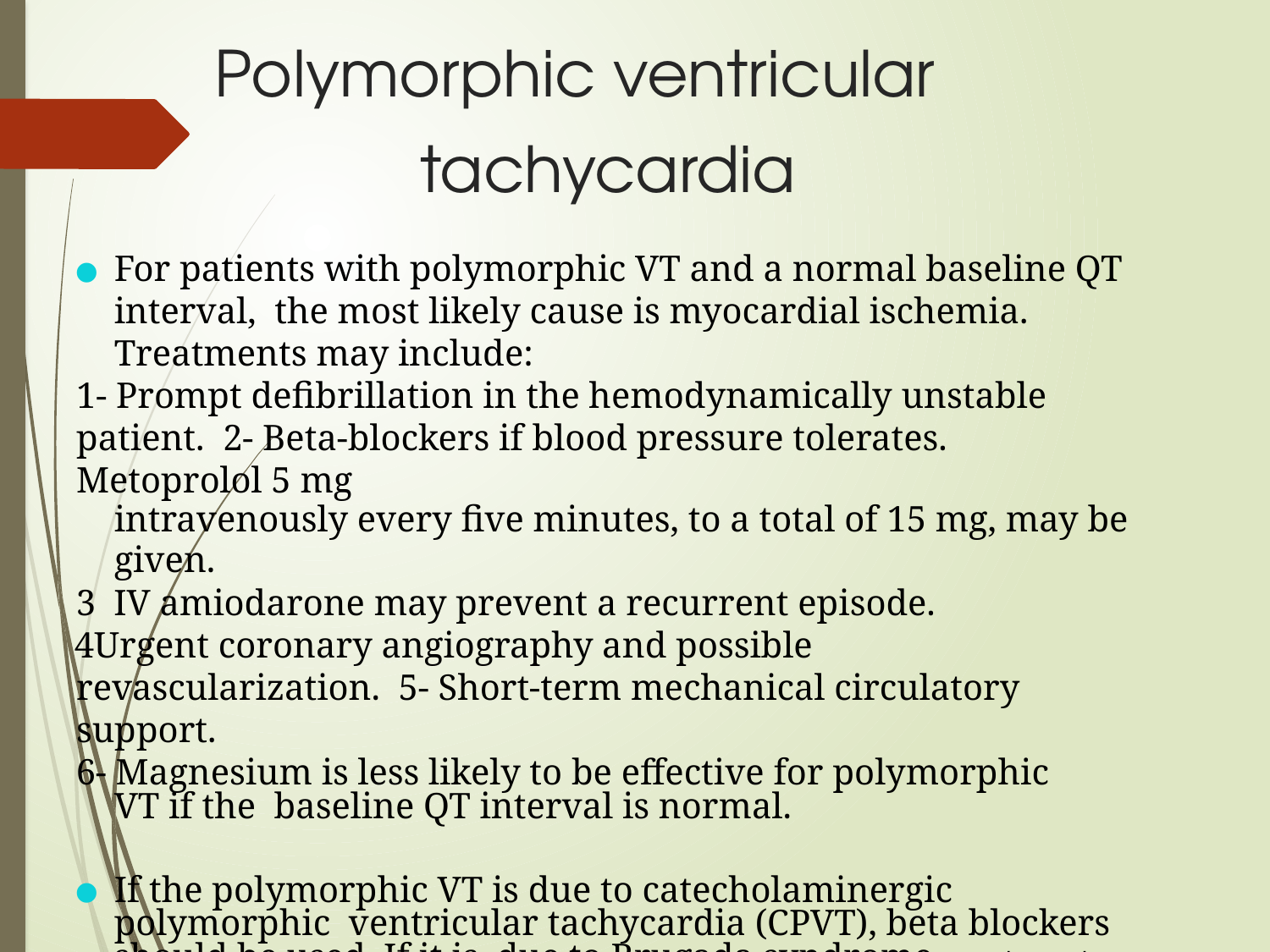

# Polymorphic ventricular  tachycardia
For patients with polymorphic VT and a normal baseline QT interval,  the most likely cause is myocardial ischemia. Treatments may include:
1- Prompt defibrillation in the hemodynamically unstable patient.  2- Beta-blockers if blood pressure tolerates. Metoprolol 5 mg
intravenously every five minutes, to a total of 15 mg, may be given.
IV amiodarone may prevent a recurrent episode.
Urgent coronary angiography and possible revascularization.  5- Short-term mechanical circulatory support.
6- Magnesium is less likely to be effective for polymorphic VT if the  baseline QT interval is normal.

If the polymorphic VT is due to catecholaminergic polymorphic  ventricular tachycardia (CPVT), beta blockers should be used. If it is  due to Brugada syndrome - rare but serious condition that affects the way electrical signals pass through the heart - , isoproterenol should be initiated.